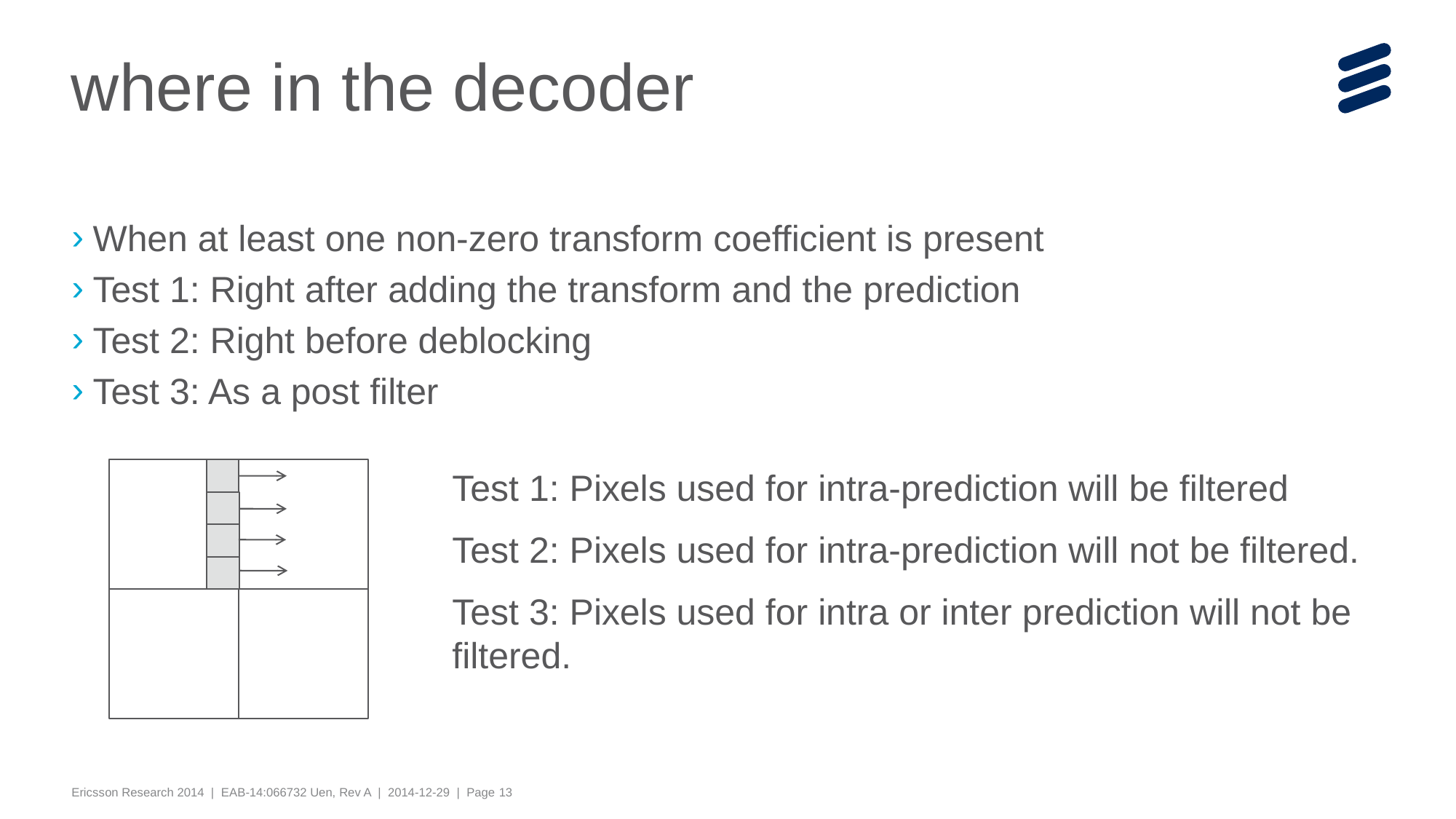

# where in the decoder
When at least one non-zero transform coefficient is present
Test 1: Right after adding the transform and the prediction
Test 2: Right before deblocking
Test 3: As a post filter
Test 1: Pixels used for intra-prediction will be filtered
Test 2: Pixels used for intra-prediction will not be filtered.
Test 3: Pixels used for intra or inter prediction will not be filtered.